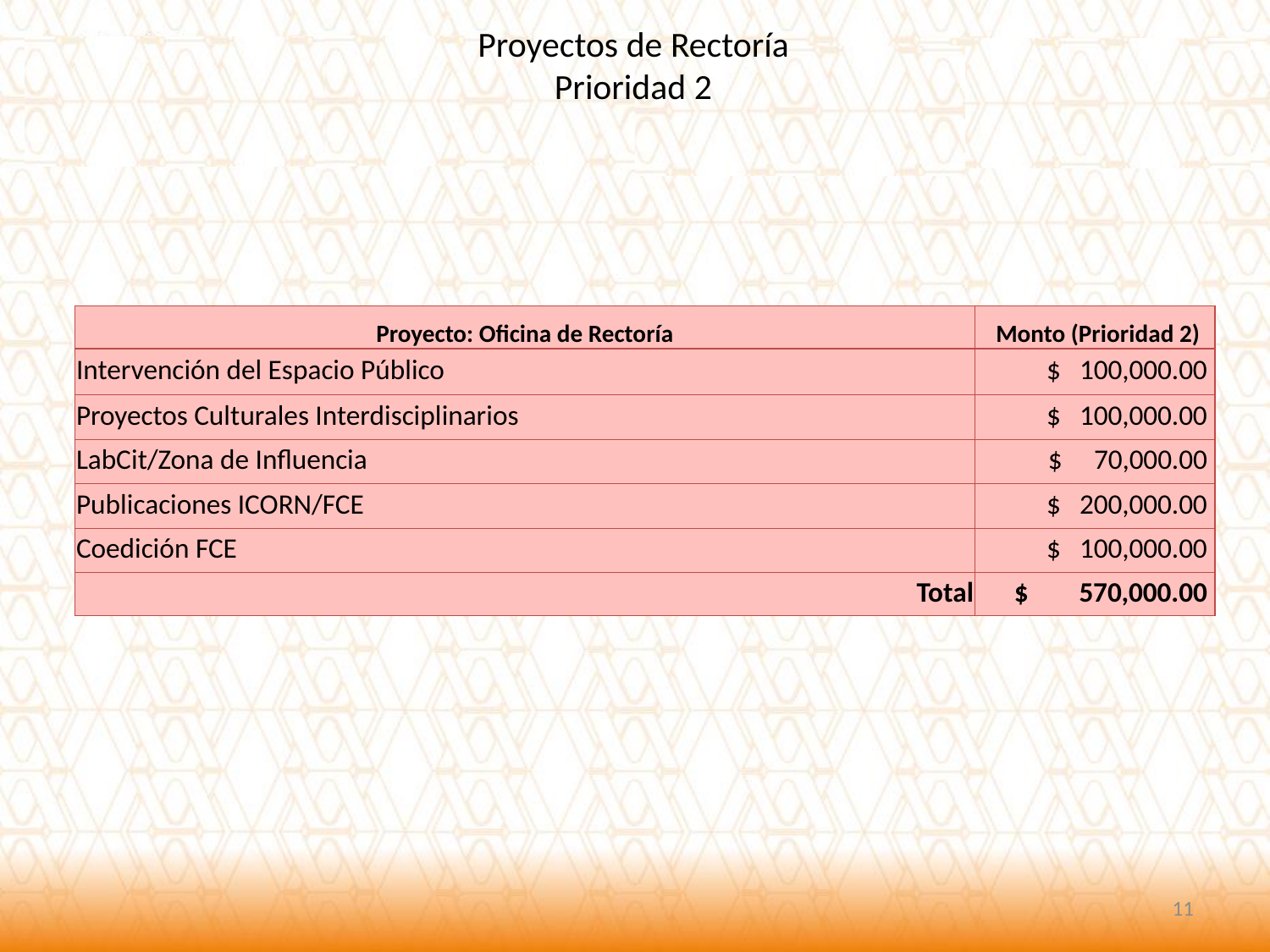

Proyectos de Rectoría
Prioridad 2
| Proyecto: Oficina de Rectoría | Monto (Prioridad 2) |
| --- | --- |
| Intervención del Espacio Público | $ 100,000.00 |
| Proyectos Culturales Interdisciplinarios | $ 100,000.00 |
| LabCit/Zona de Influencia | $ 70,000.00 |
| Publicaciones ICORN/FCE | $ 200,000.00 |
| Coedición FCE | $ 100,000.00 |
| Total | $ 570,000.00 |
11